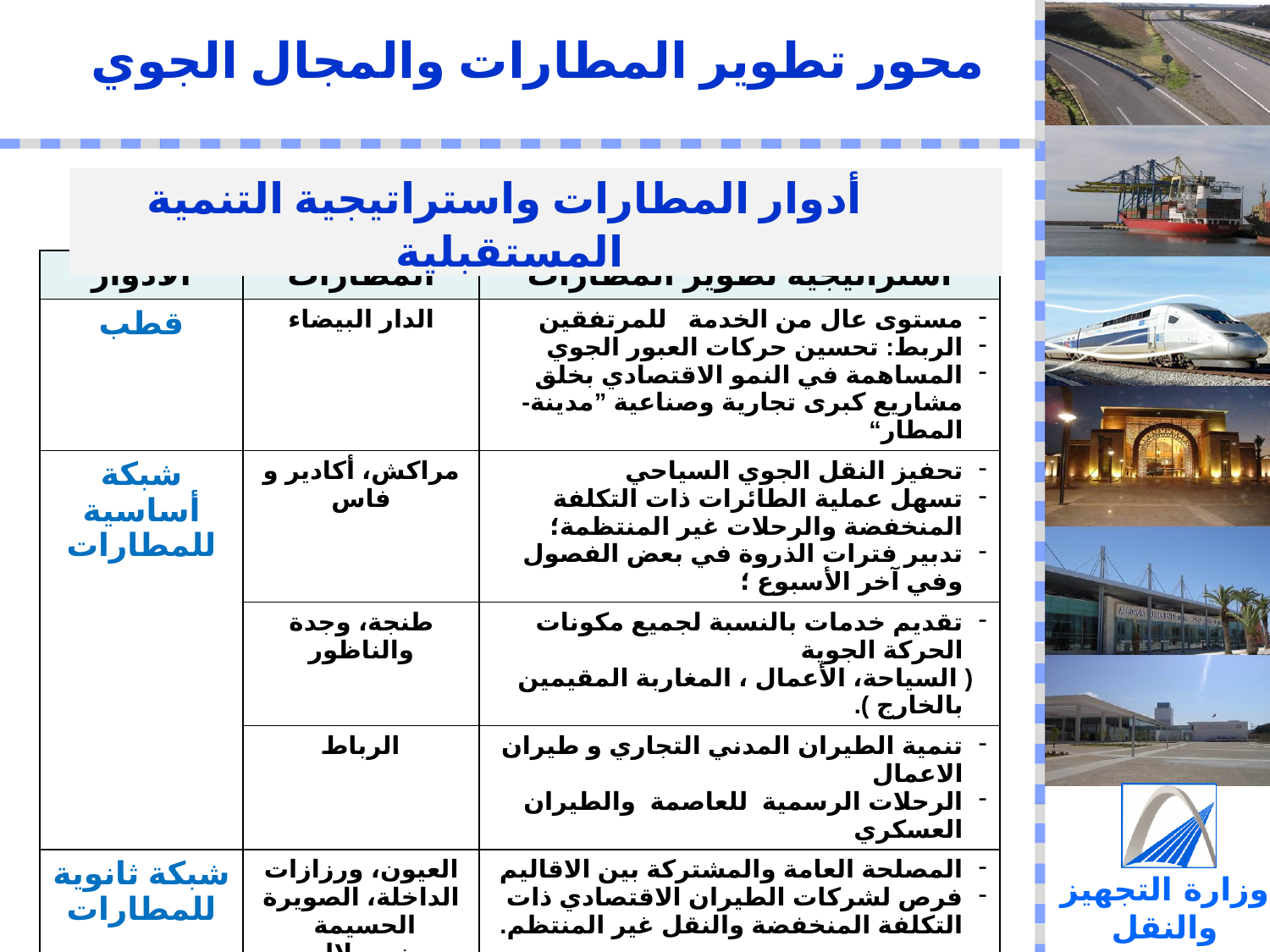

محور تطوير المطارات والمجال الجوي

| أدوار المطارات واستراتيجية التنمية المستقبلية |
| --- |
| الأدوار | المطارات | استراتيجية تطوير المطارات |
| --- | --- | --- |
| قطب | الدار البيضاء | مستوى عال من الخدمة للمرتفقين الربط: تحسين حركات العبور الجوي المساهمة في النمو الاقتصادي بخلق مشاريع كبرى تجارية وصناعية ”مدينة- المطار“ |
| شبكة أساسية للمطارات | مراكش، أكادير و فاس | تحفيز النقل الجوي السياحي تسهل عملية الطائرات ذات التكلفة المنخفضة والرحلات غير المنتظمة؛ تدبير فترات الذروة في بعض الفصول وفي آخر الأسبوع ؛ |
|  | طنجة، وجدة والناظور | تقديم خدمات بالنسبة لجميع مكونات الحركة الجوية ( السياحة، الأعمال ، المغاربة المقيمين بالخارج ). |
|  | الرباط | تنمية الطيران المدني التجاري و طيران الاعمال الرحلات الرسمية للعاصمة والطيران العسكري |
| شبكة ثانوية للمطارات | العيون، ورزازات الداخلة، الصويرة الحسيمة بني ملال، طانطان الرشيدية، تطوان بنسليمان، كلميم زاكورة | المصلحة العامة والمشتركة بين الاقاليم فرص لشركات الطيران الاقتصادي ذات التكلفة المنخفضة والنقل غير المنتظم. |